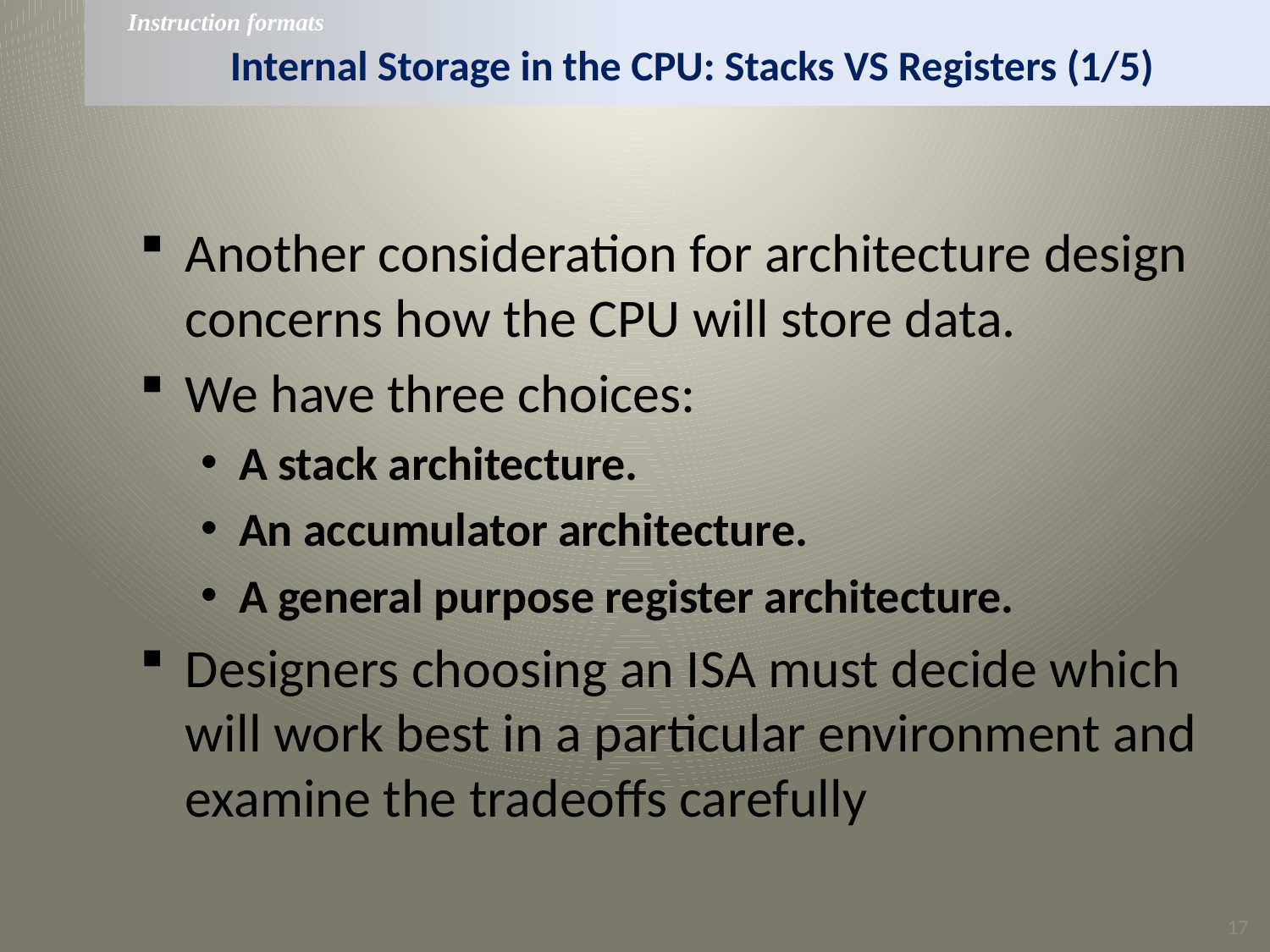

Instruction formats
# Internal Storage in the CPU: Stacks VS Registers (1/5)
Another consideration for architecture design concerns how the CPU will store data.
We have three choices:
A stack architecture.
An accumulator architecture.
A general purpose register architecture.
Designers choosing an ISA must decide which will work best in a particular environment and examine the tradeoffs carefully